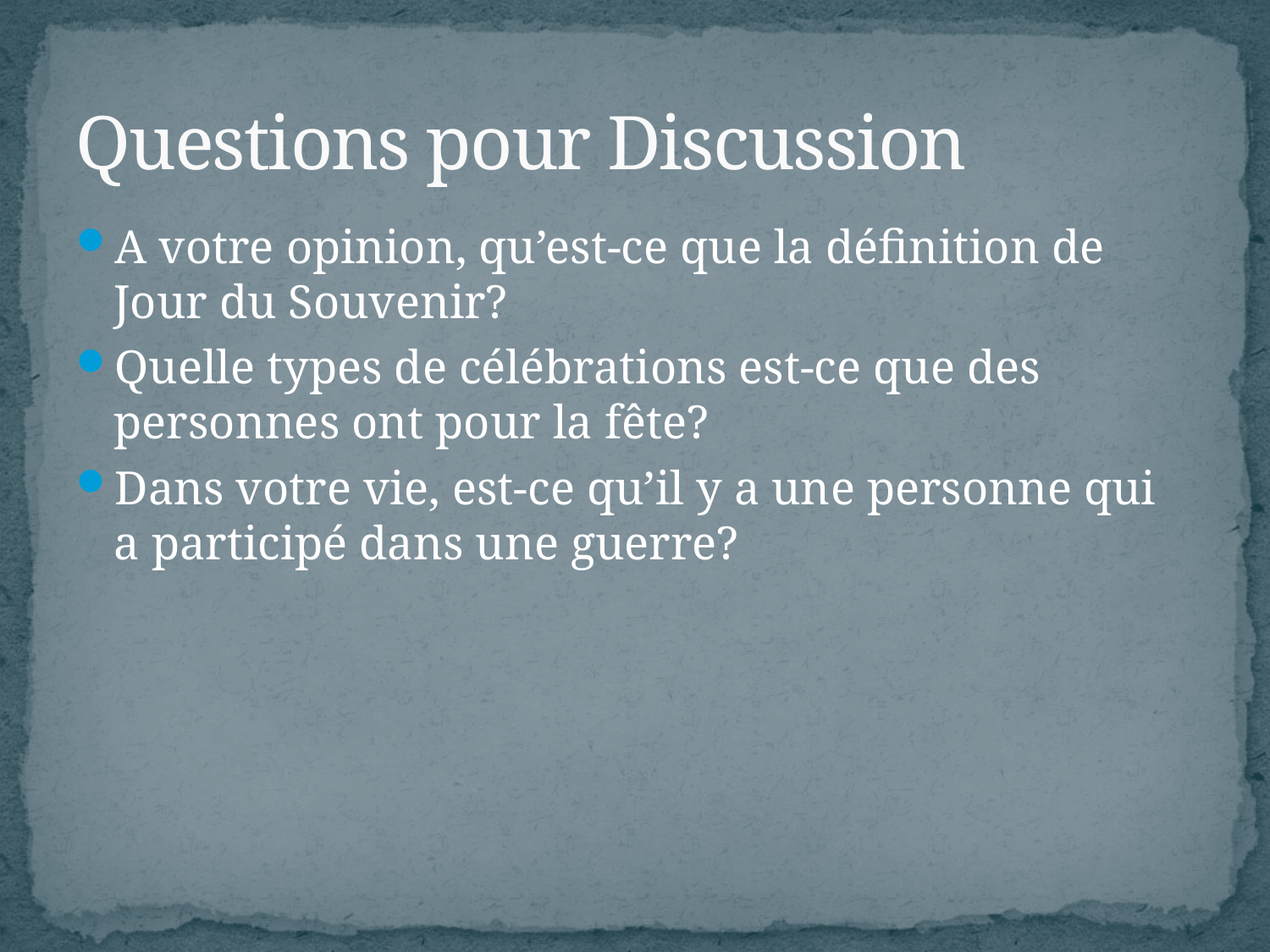

# Questions pour Discussion
A votre opinion, qu’est-ce que la définition de Jour du Souvenir?
Quelle types de célébrations est-ce que des personnes ont pour la fête?
Dans votre vie, est-ce qu’il y a une personne qui a participé dans une guerre?